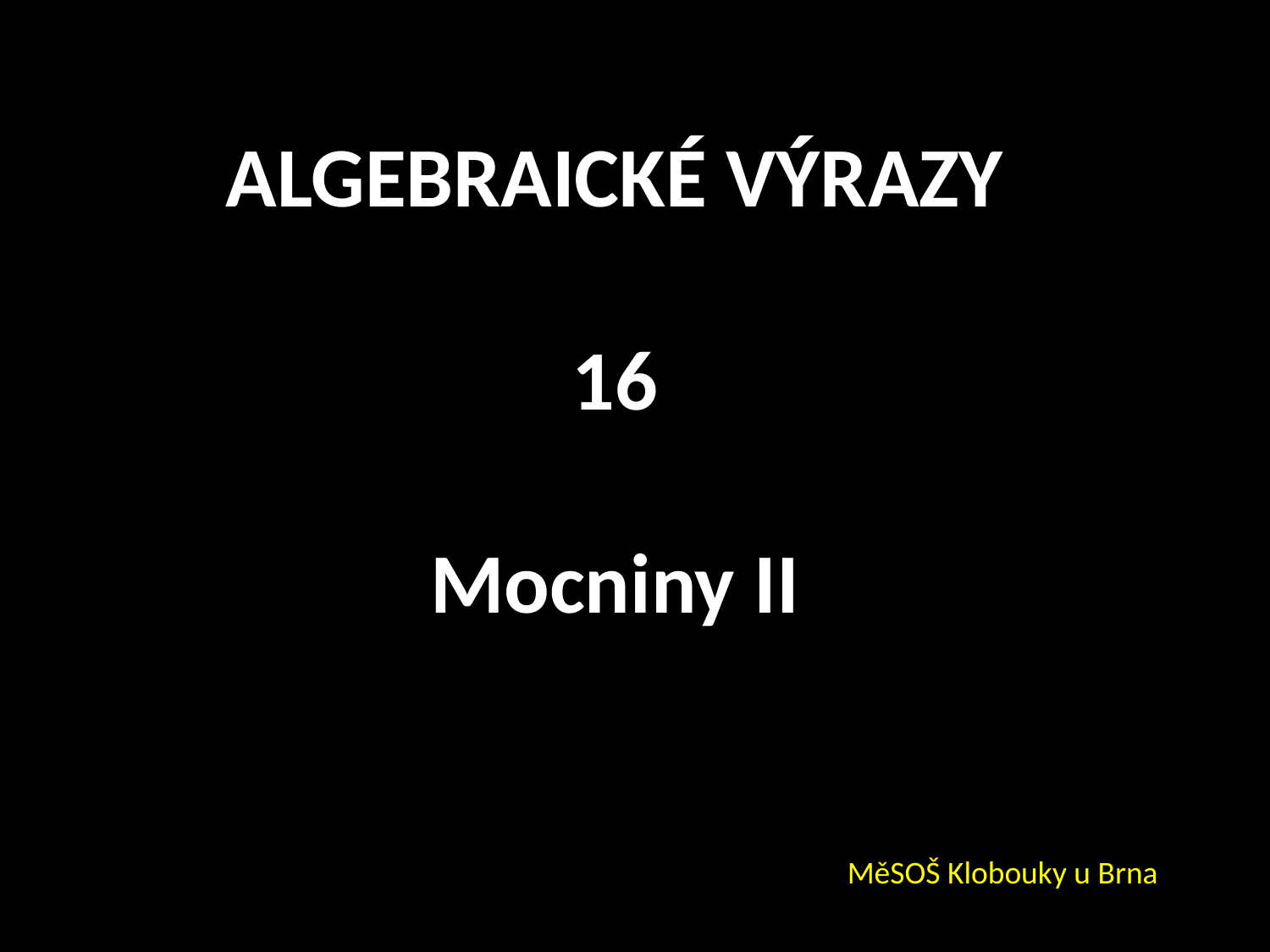

ALGEBRAICKÉ VÝRAZY

16

Mocniny II

MěSOŠ Klobouky u Brna